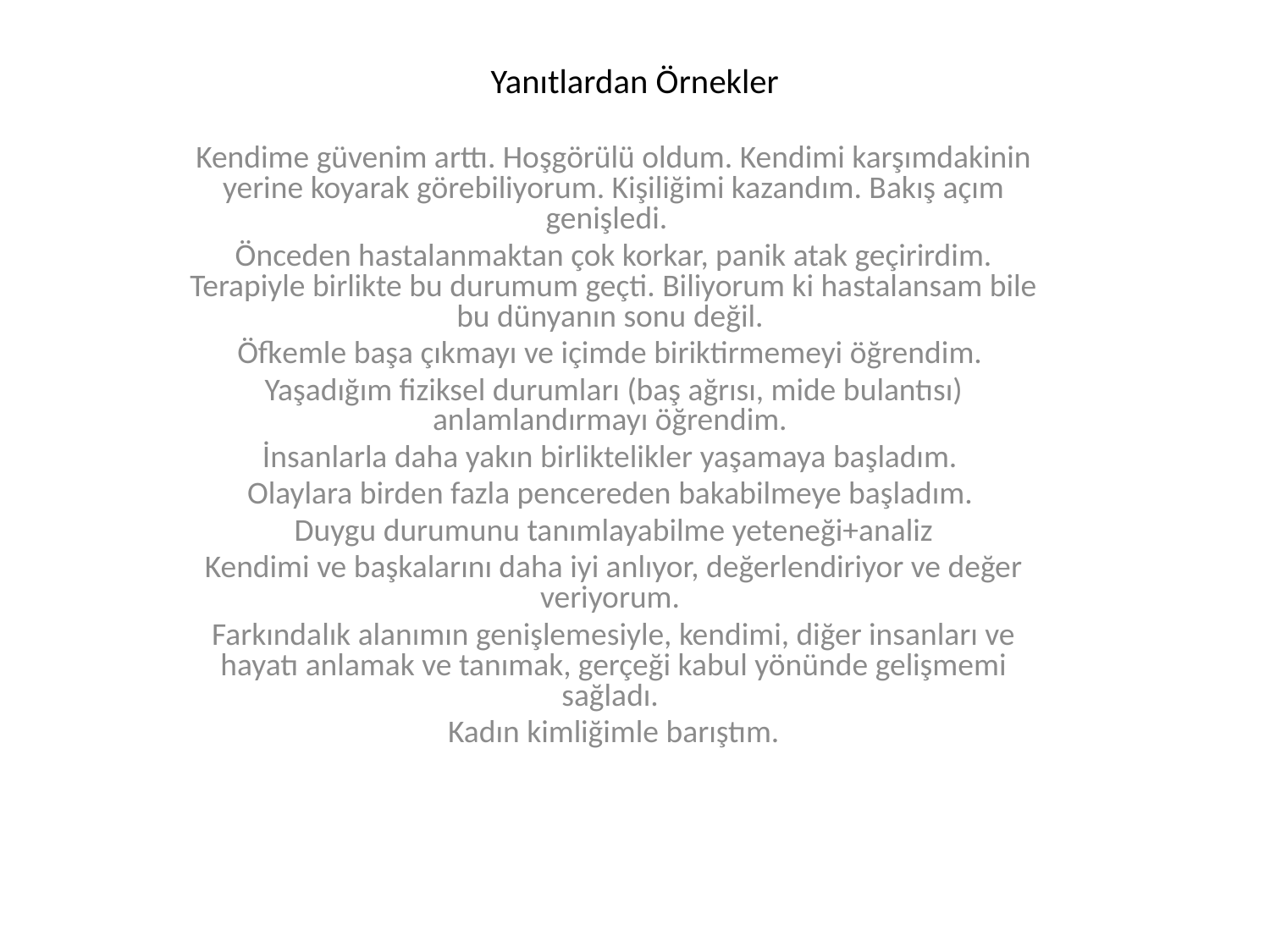

# Yanıtlardan Örnekler
Kendime güvenim arttı. Hoşgörülü oldum. Kendimi karşımdakinin yerine koyarak görebiliyorum. Kişiliğimi kazandım. Bakış açım genişledi.
Önceden hastalanmaktan çok korkar, panik atak geçirirdim. Terapiyle birlikte bu durumum geçti. Biliyorum ki hastalansam bile bu dünyanın sonu değil.
Öfkemle başa çıkmayı ve içimde biriktirmemeyi öğrendim.
Yaşadığım fiziksel durumları (baş ağrısı, mide bulantısı) anlamlandırmayı öğrendim.
İnsanlarla daha yakın birliktelikler yaşamaya başladım.
Olaylara birden fazla pencereden bakabilmeye başladım.
Duygu durumunu tanımlayabilme yeteneği+analiz
Kendimi ve başkalarını daha iyi anlıyor, değerlendiriyor ve değer veriyorum.
Farkındalık alanımın genişlemesiyle, kendimi, diğer insanları ve hayatı anlamak ve tanımak, gerçeği kabul yönünde gelişmemi sağladı.
 Kadın kimliğimle barıştım.